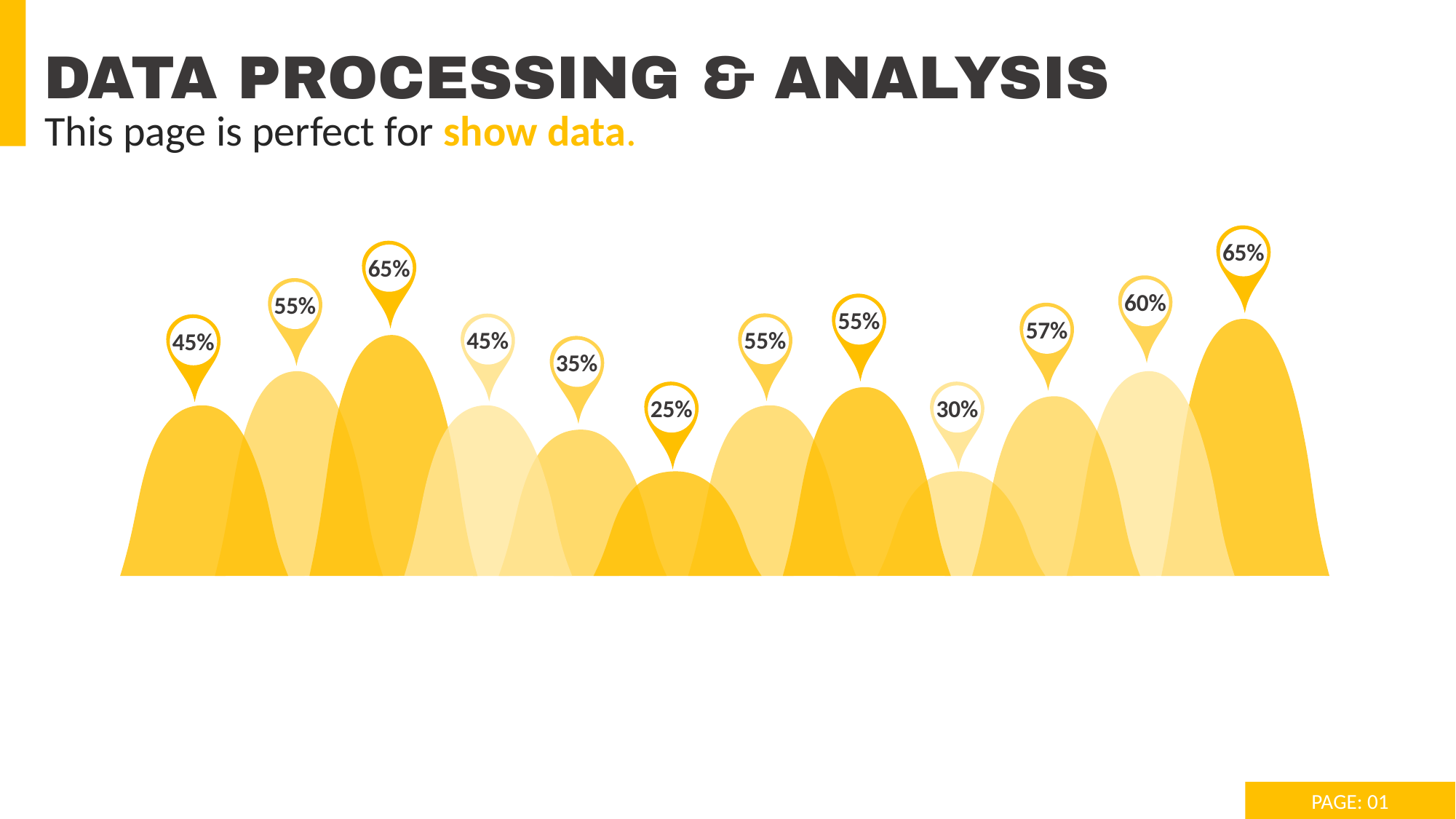

DATA PROCESSING & ANALYSIS
This page is perfect for show data.

65%

65%

60%

55%

55%

57%

55%

45%

45%

35%

25%

30%

PAGE: 01